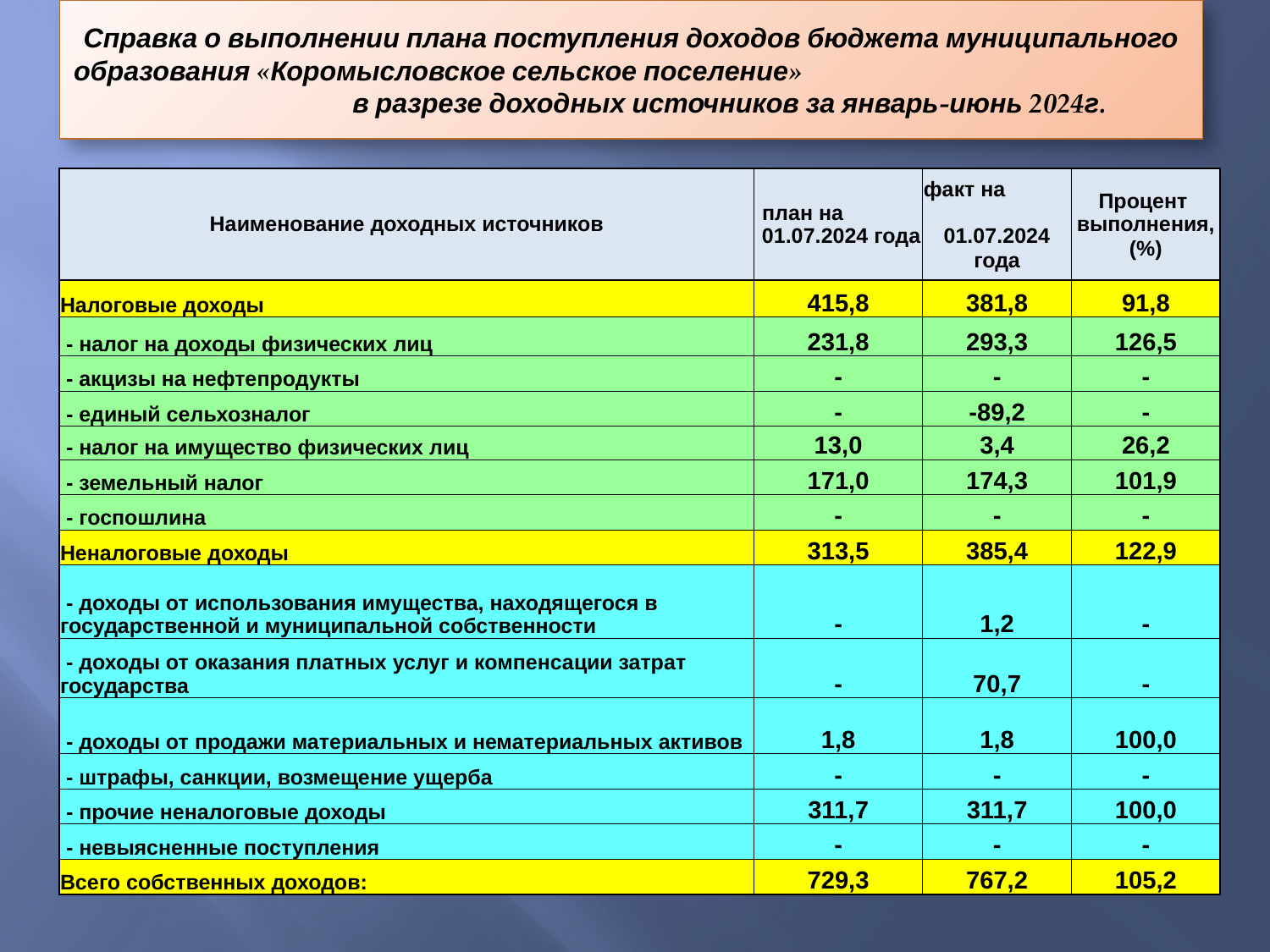

# Справка о выполнении плана поступления доходов бюджета муниципального образования «Коромысловское сельское поселение»                                                                                       в разрезе доходных источников за январь-июнь 2024г.
| Наименование доходных источников | план на 01.07.2024 года | факт на 01.07.2024 года | Процент выполнения, (%) |
| --- | --- | --- | --- |
| Налоговые доходы | 415,8 | 381,8 | 91,8 |
| - налог на доходы физических лиц | 231,8 | 293,3 | 126,5 |
| - акцизы на нефтепродукты | - | - | - |
| - единый сельхозналог | - | -89,2 | - |
| - налог на имущество физических лиц | 13,0 | 3,4 | 26,2 |
| - земельный налог | 171,0 | 174,3 | 101,9 |
| - госпошлина | - | - | - |
| Неналоговые доходы | 313,5 | 385,4 | 122,9 |
| - доходы от использования имущества, находящегося в государственной и муниципальной собственности | - | 1,2 | - |
| - доходы от оказания платных услуг и компенсации затрат государства | - | 70,7 | - |
| - доходы от продажи материальных и нематериальных активов | 1,8 | 1,8 | 100,0 |
| - штрафы, санкции, возмещение ущерба | - | - | - |
| - прочие неналоговые доходы | 311,7 | 311,7 | 100,0 |
| - невыясненные поступления | - | - | - |
| Всего собственных доходов: | 729,3 | 767,2 | 105,2 |